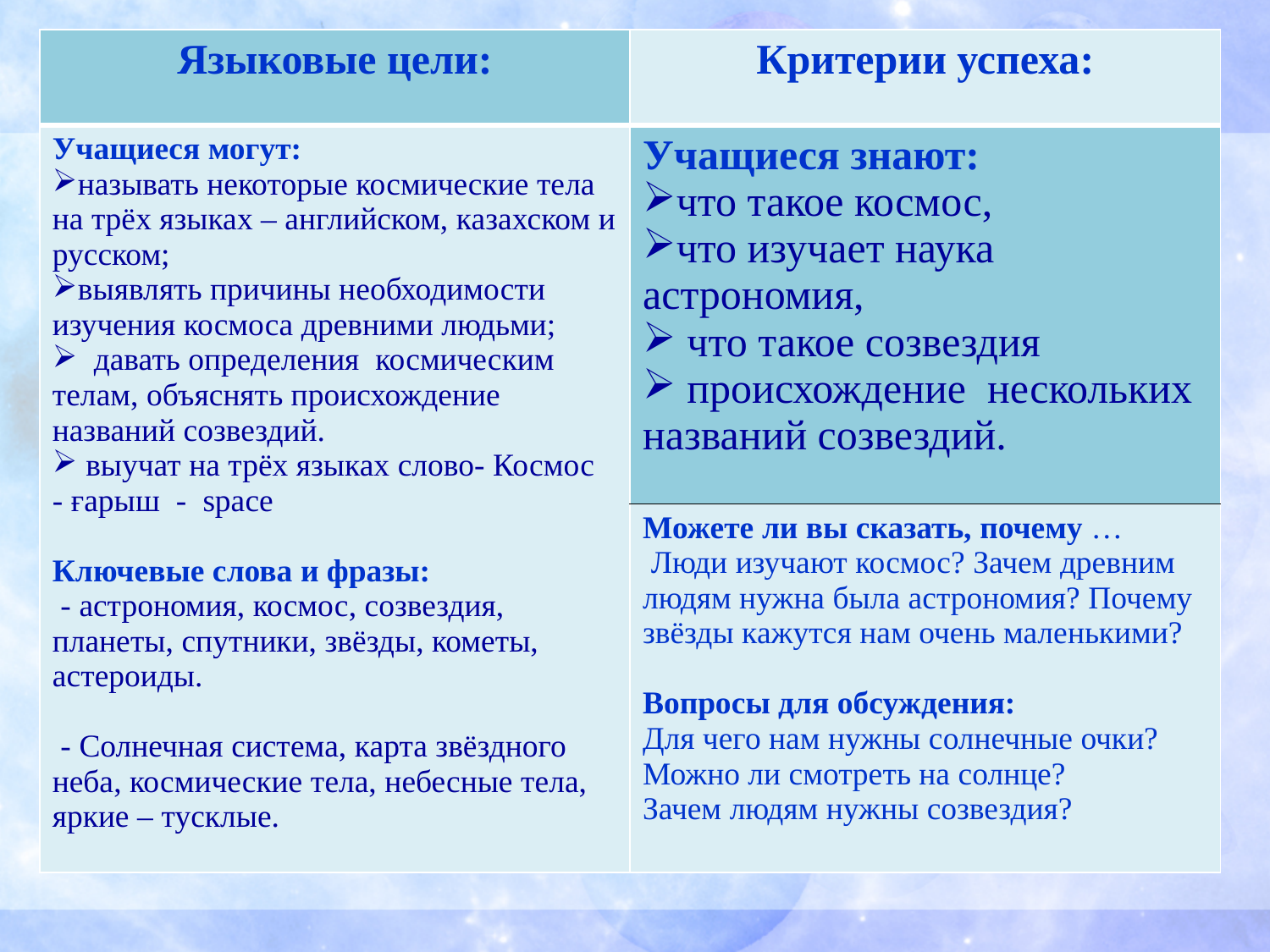

| Языковые цели: | Критерии успеха: |
| --- | --- |
| Учащиеся могут: называть некоторые космические тела на трёх языках – английском, казахском и русском; выявлять причины необходимости изучения космоса древними людьми; давать определения космическим телам, объяснять происхождение названий созвездий. выучат на трёх языках слово- Космос - ғарыш - space   Ключевые слова и фразы: - астрономия, космос, созвездия, планеты, спутники, звёзды, кометы, астероиды. - Солнечная система, карта звёздного неба, космические тела, небесные тела, яркие – тусклые. | Учащиеся знают: что такое космос, что изучает наука астрономия, что такое созвездия происхождение нескольких названий созвездий. |
|  | Можете ли вы сказать, почему … Люди изучают космос? Зачем древним людям нужна была астрономия? Почему звёзды кажутся нам очень маленькими? Вопросы для обсуждения: Для чего нам нужны солнечные очки? Можно ли смотреть на солнце? Зачем людям нужны созвездия? |